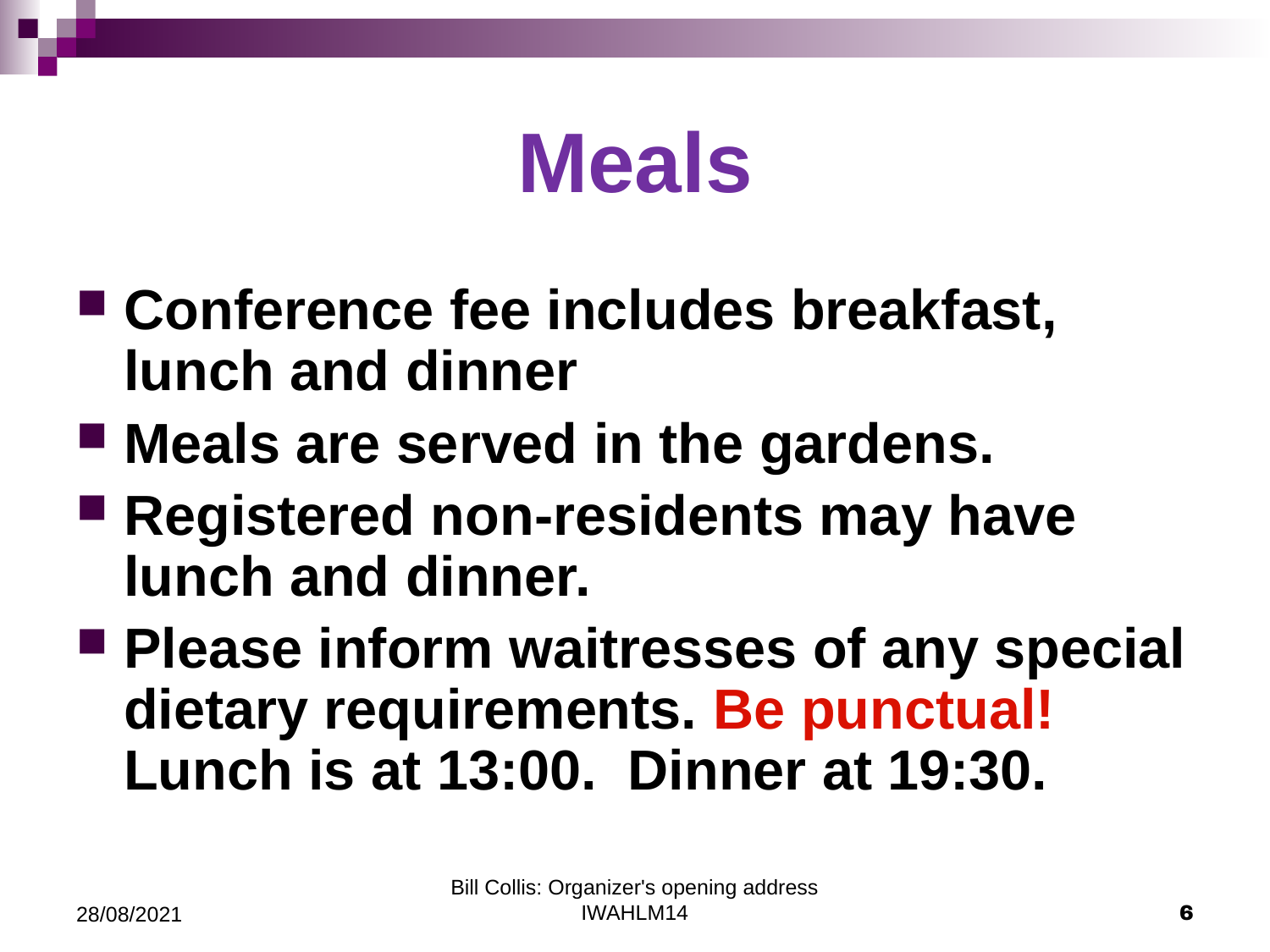

# Meals
Conference fee includes breakfast, lunch and dinner
Meals are served in the gardens.
Registered non-residents may have lunch and dinner.
Please inform waitresses of any special dietary requirements. Be punctual!  Lunch is at 13:00.  Dinner at 19:30.

28/08/2021
Bill Collis: Organizer's opening address IWAHLM14
6